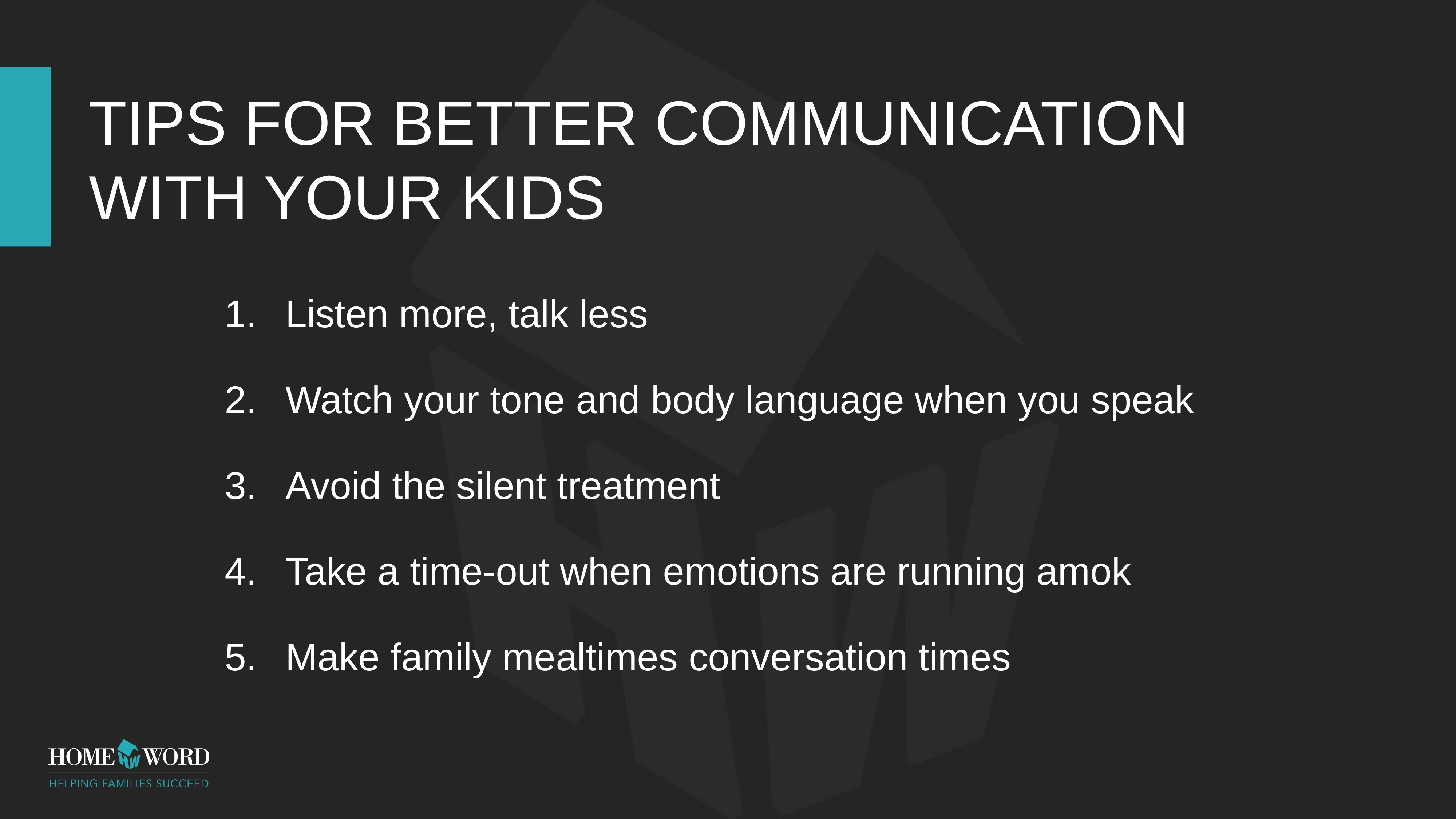

# Tips for Better Communication with Your Kids
Listen more, talk less
Watch your tone and body language when you speak
Avoid the silent treatment
Take a time-out when emotions are running amok
Make family mealtimes conversation times